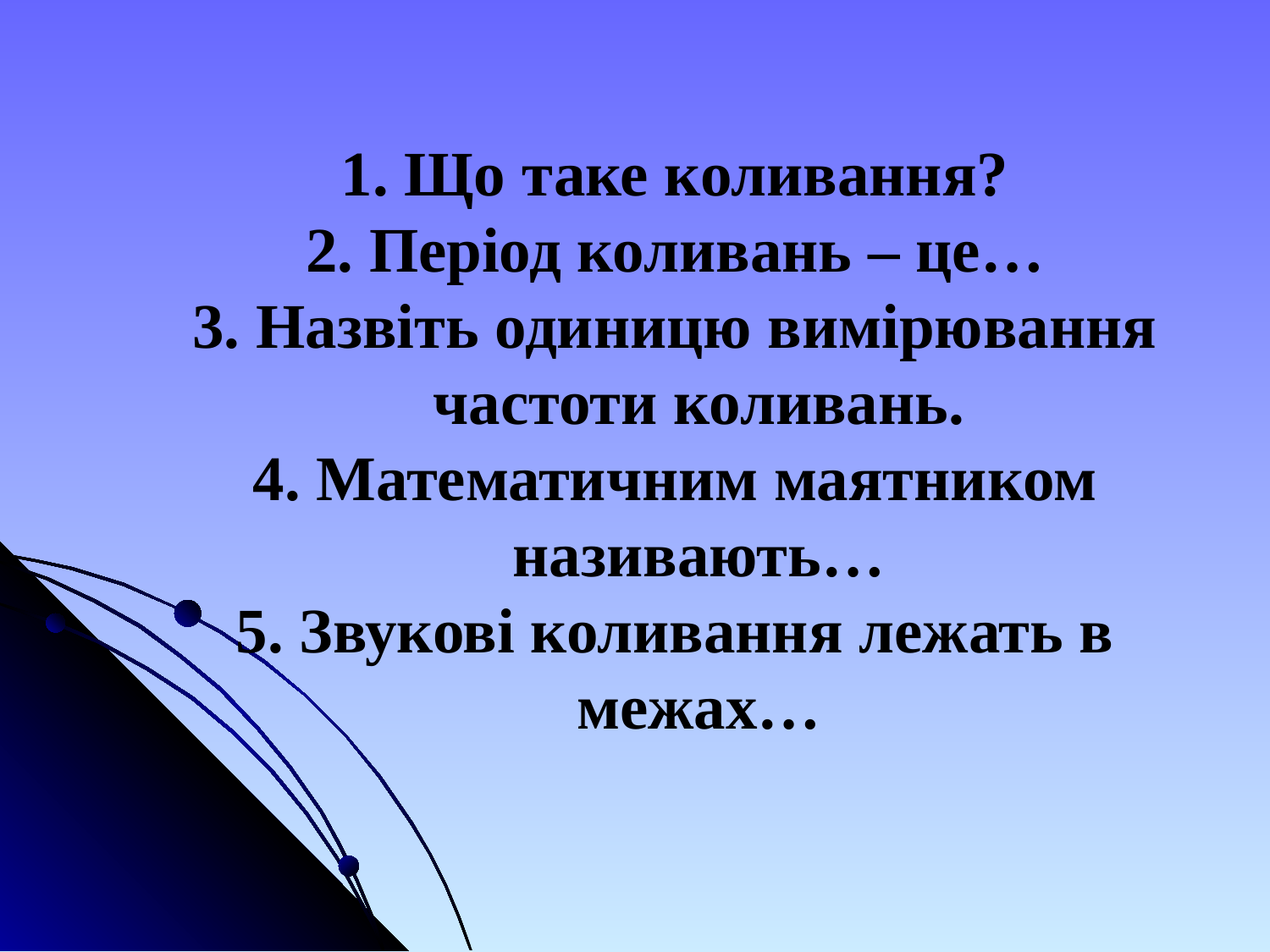

Що таке коливання?
 Період коливань – це…
 Назвіть одиницю вимірювання частоти коливань.
 Математичним маятником називають…
 Звукові коливання лежать в межах…